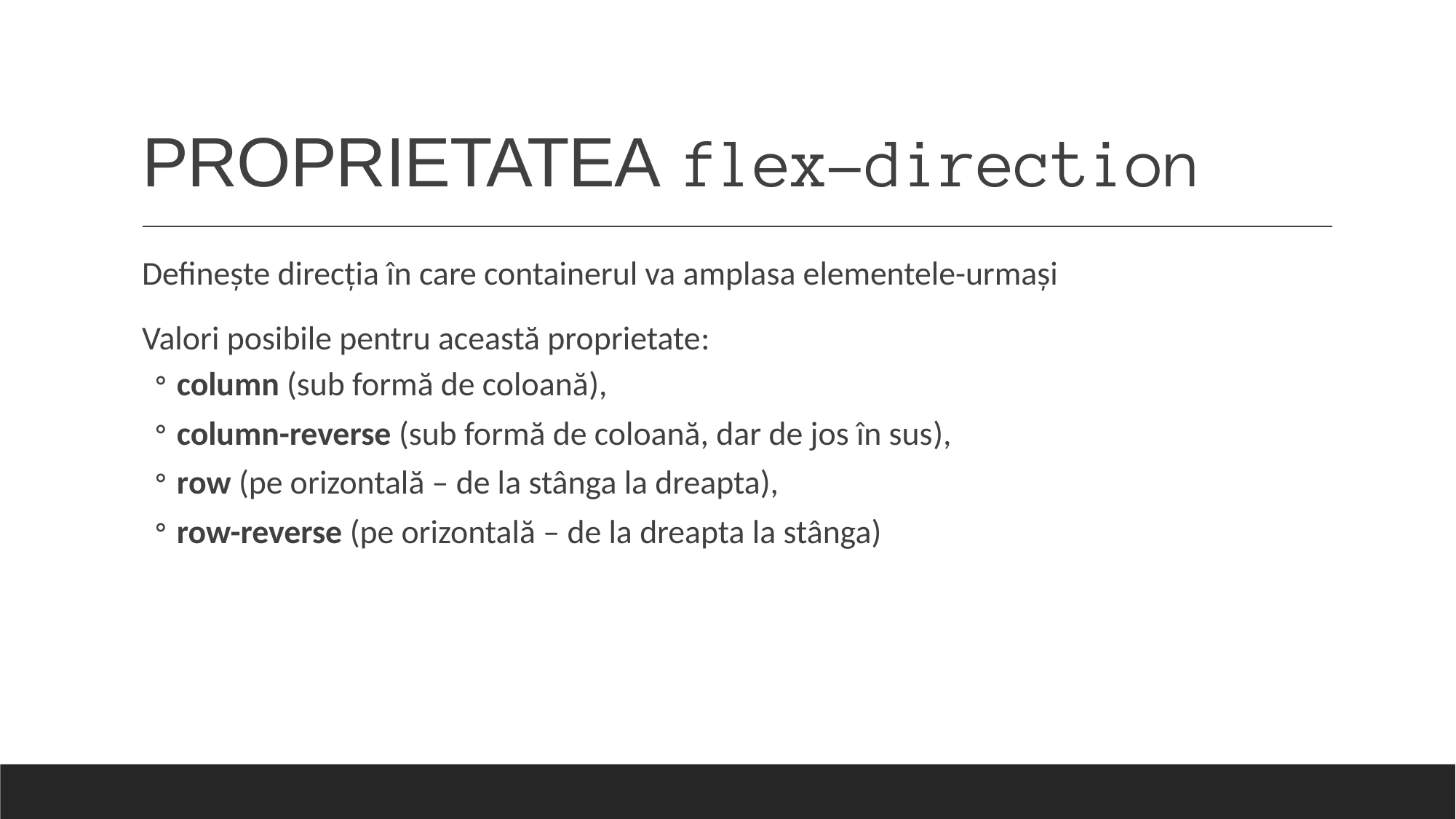

# PROPRIETATEA flex-direction
Definește direcția în care containerul va amplasa elementele-urmași
Valori posibile pentru această proprietate:
column (sub formă de coloană),
column-reverse (sub formă de coloană, dar de jos în sus),
row (pe orizontală – de la stânga la dreapta),
row-reverse (pe orizontală – de la dreapta la stânga)